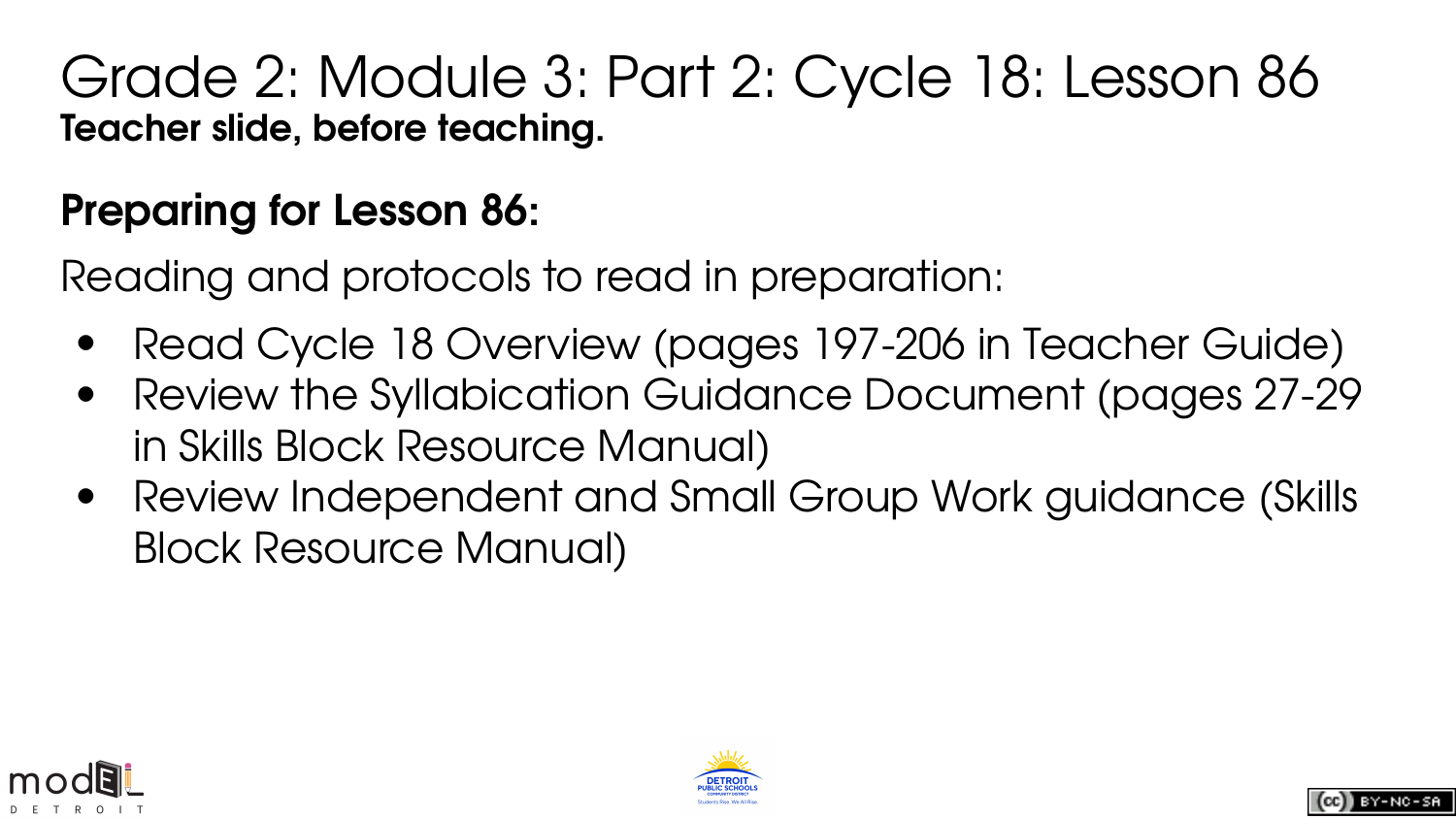

# Grade 2: Module 3: Part 2: Cycle 18: Lesson 86
Teacher slide, before teaching.
Preparing for Lesson 86:
Reading and protocols to read in preparation:
Read Cycle 18 Overview (pages 197-206 in Teacher Guide)
Review the Syllabication Guidance Document (pages 27-29 in Skills Block Resource Manual)
Review Independent and Small Group Work guidance (Skills Block Resource Manual)